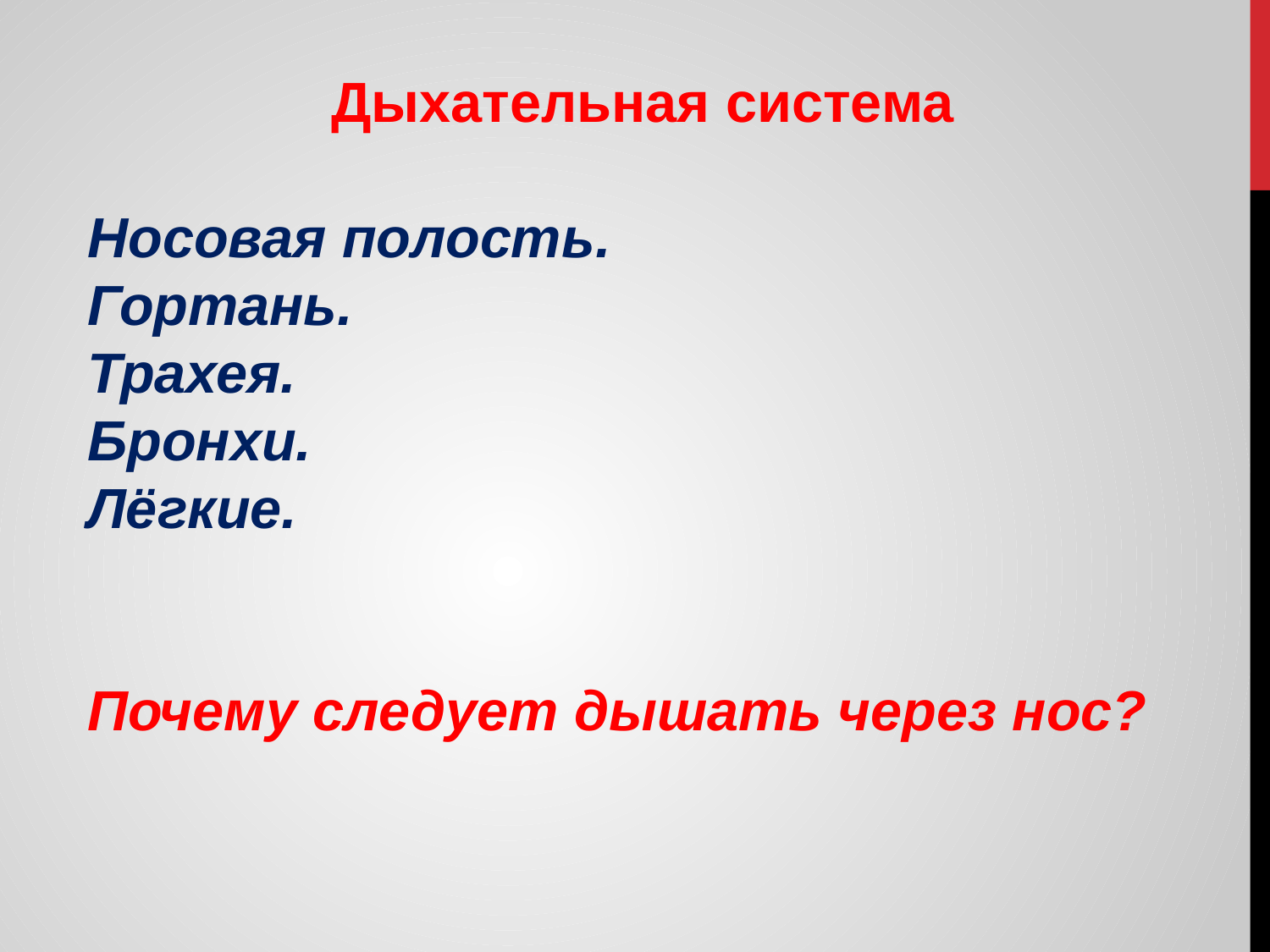

Дыхательная система

Носовая полость.
Гортань.
Трахея.
Бронхи.
Лёгкие.

Почему следует дышать через нос?